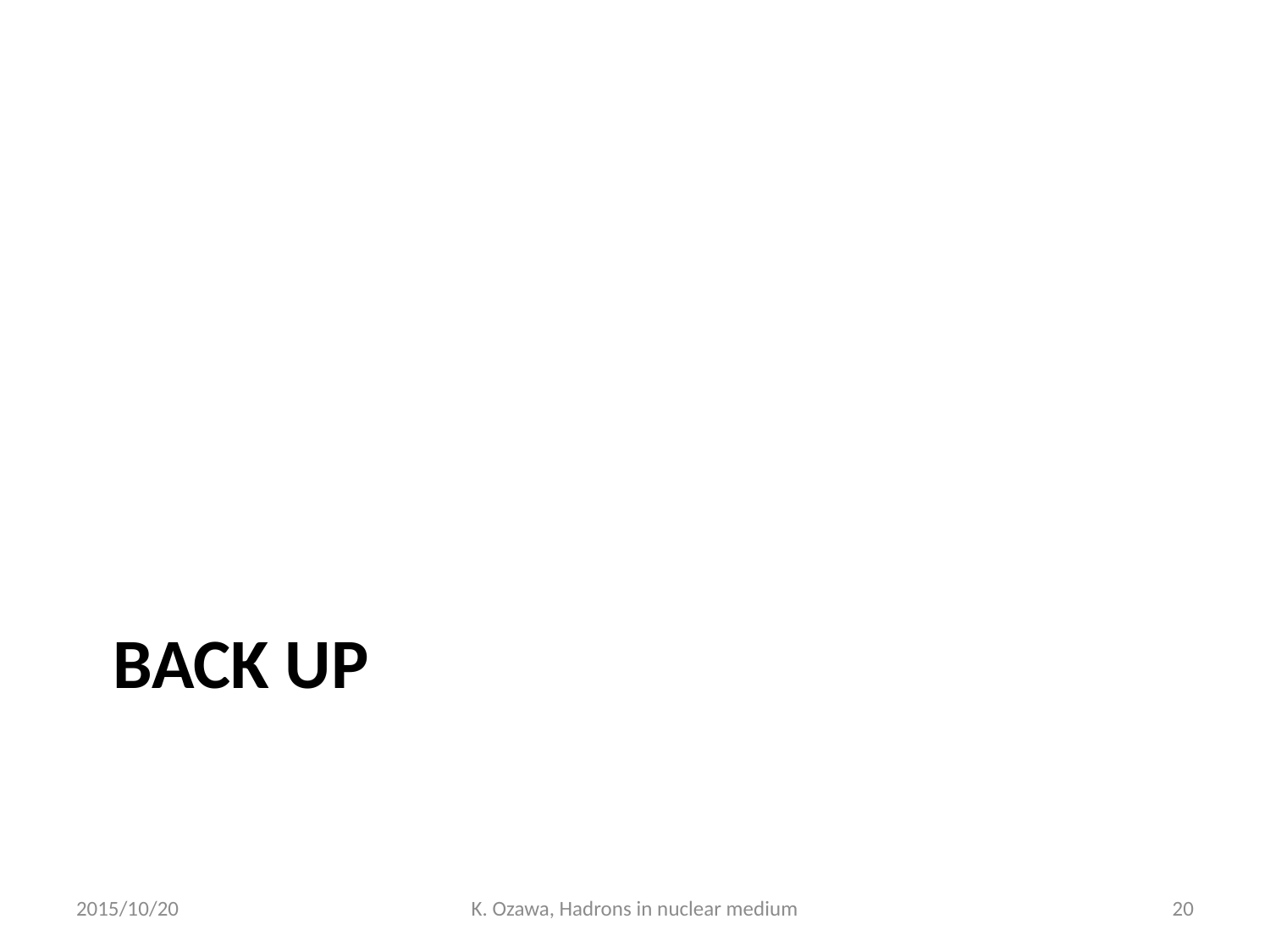

# Back up
2015/10/20
K. Ozawa, Hadrons in nuclear medium
20